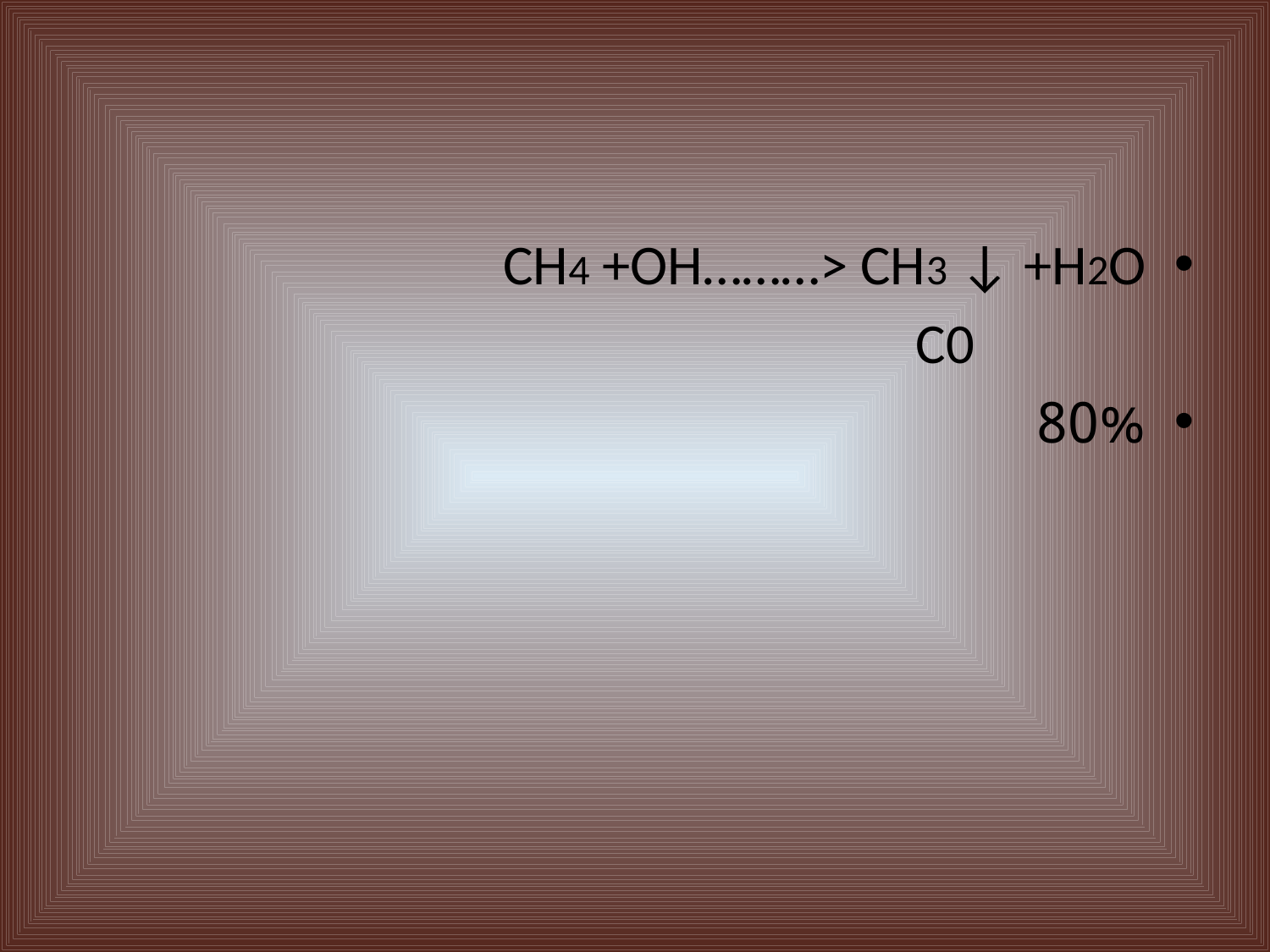

#
CH4 +OH………> CH3 ↓ +H2O
               C0
80%